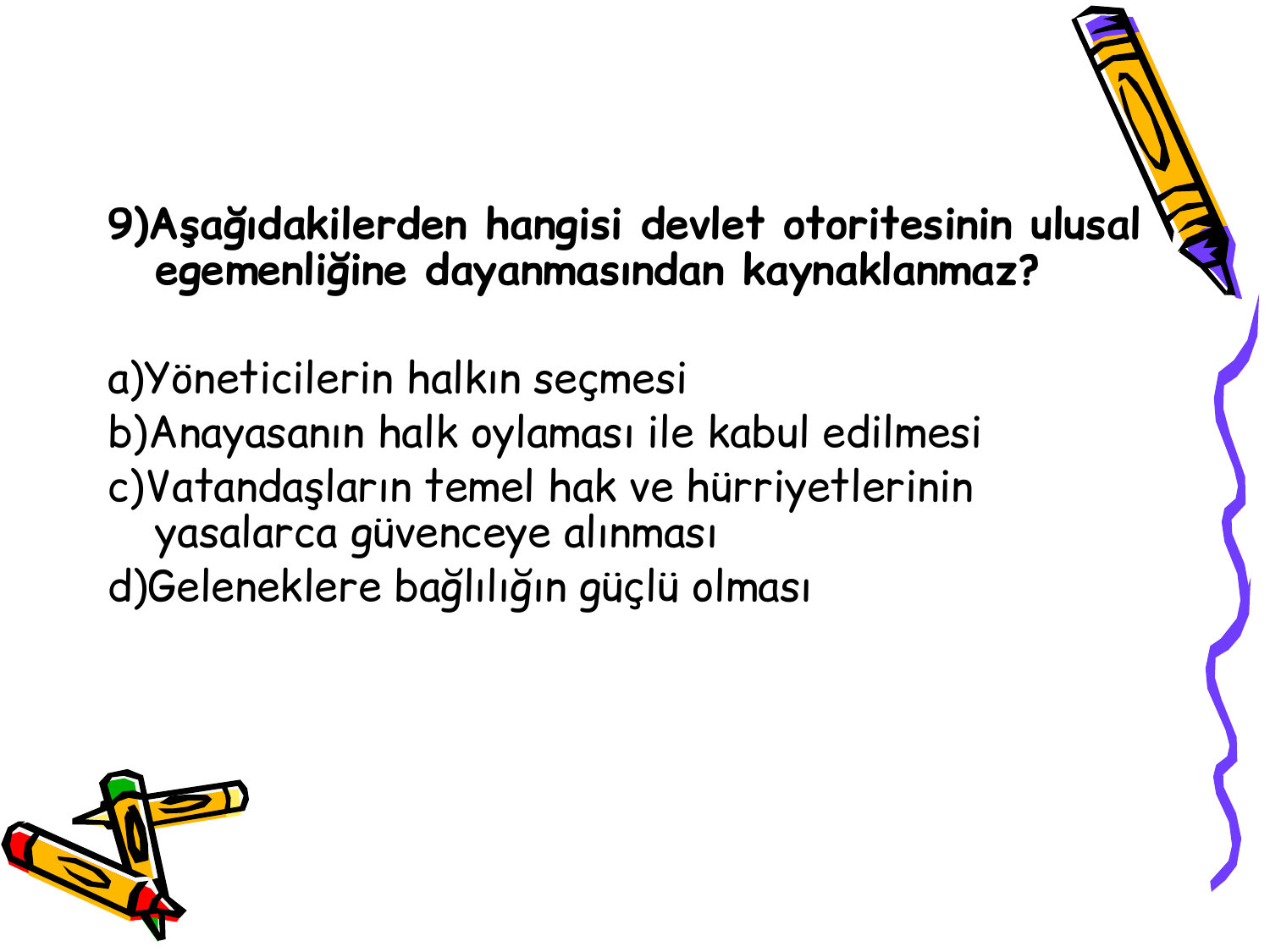

9)Aşağıdakilerden hangisi devlet otoritesinin ulusal egemenliğine dayanmasından kaynaklanmaz?

a)Yöneticilerin halkın seçmesi
b)Anayasanın halk oylaması ile kabul edilmesi
c)Vatandaşların temel hak ve hürriyetlerinin yasalarca güvenceye alınması
d)Geleneklere bağlılığın güçlü olması